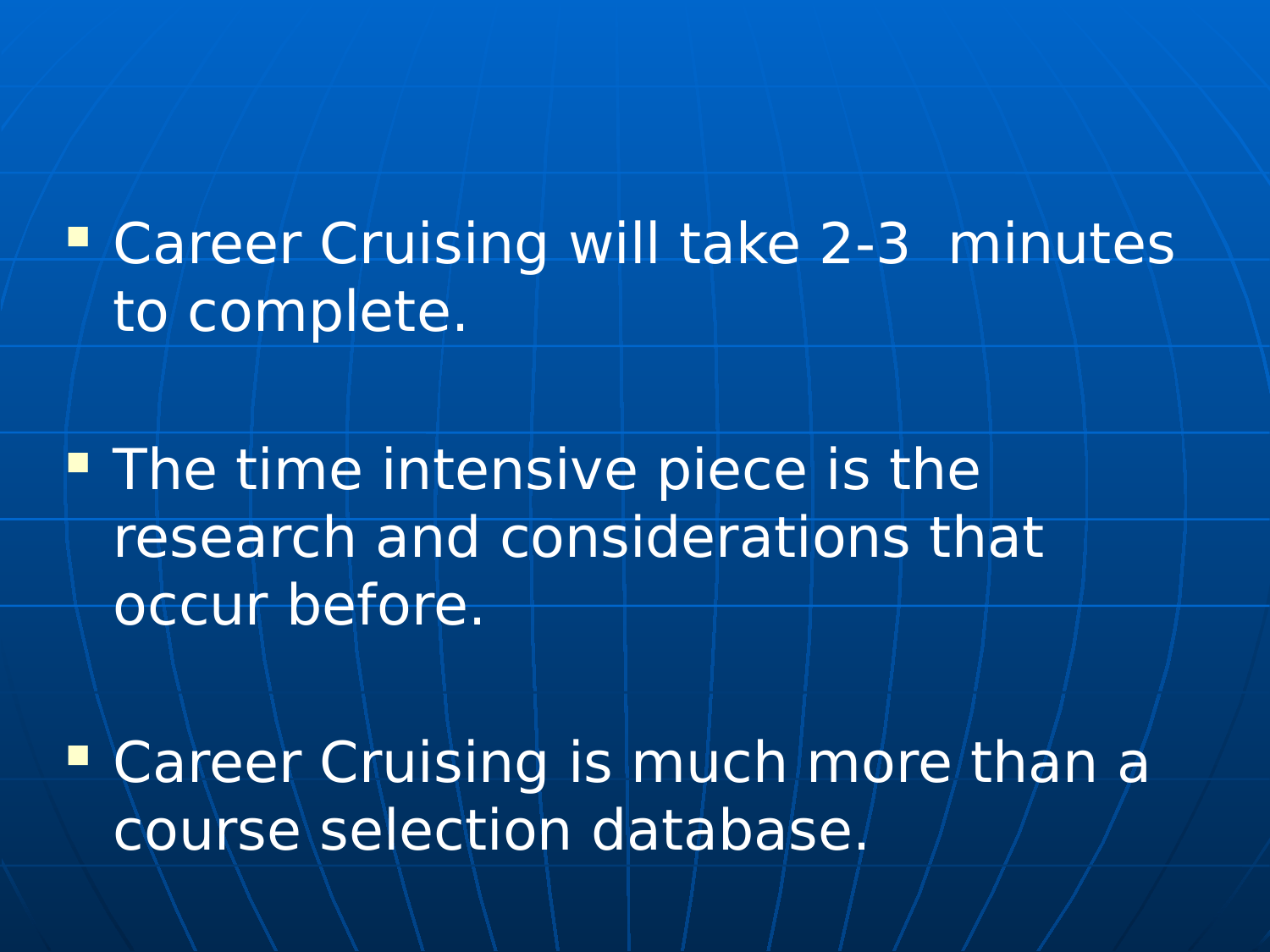

#
Career Cruising will take 2-3  minutes to complete.

The time intensive piece is the research and considerations that occur before.

Career Cruising is much more than a course selection database.